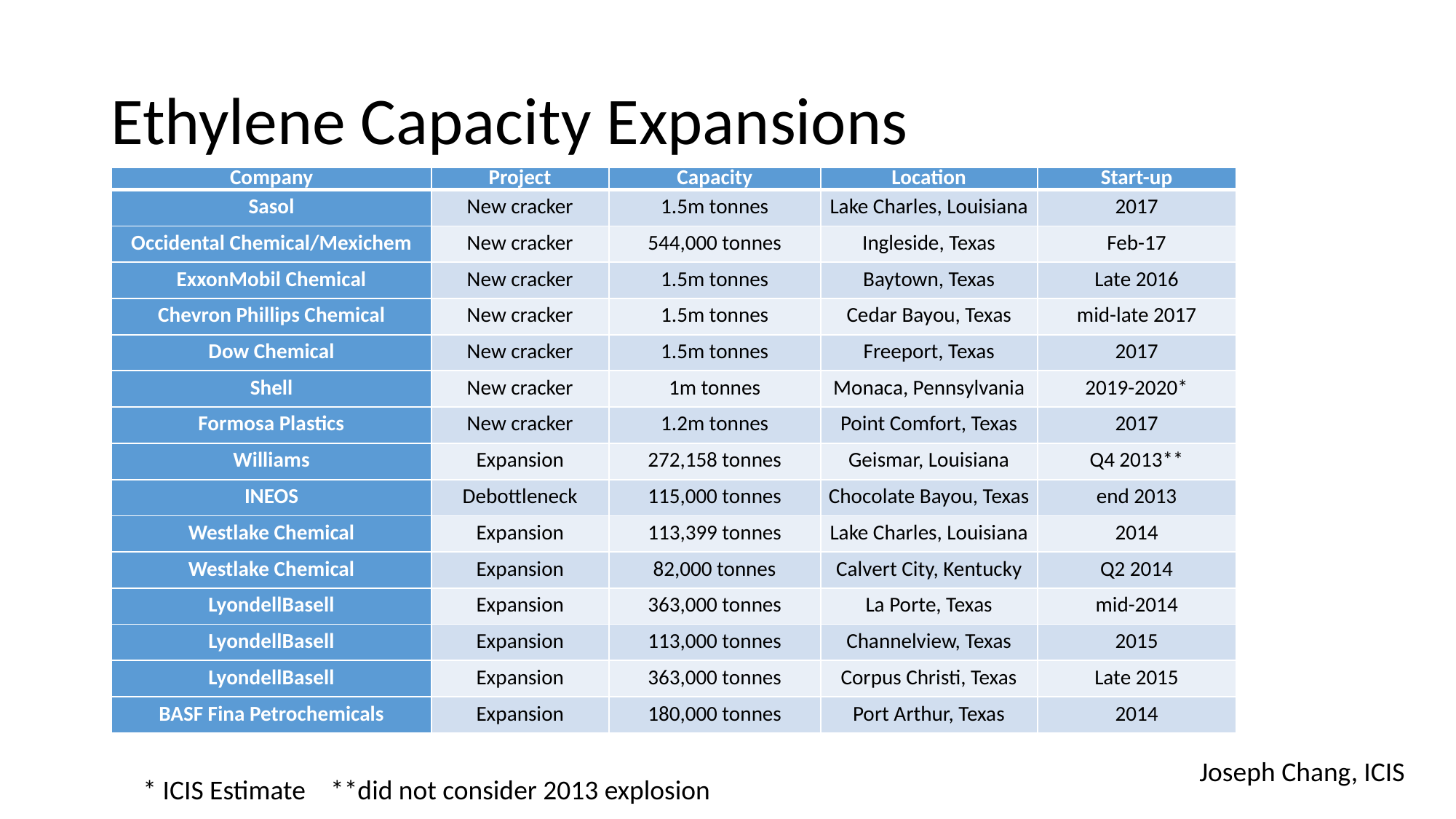

# Ethylene Capacity Expansions
| Company | Project | Capacity | Location | Start-up |
| --- | --- | --- | --- | --- |
| Sasol | New cracker | 1.5m tonnes | Lake Charles, Louisiana | 2017 |
| Occidental Chemical/Mexichem | New cracker | 544,000 tonnes | Ingleside, Texas | Feb-17 |
| ExxonMobil Chemical | New cracker | 1.5m tonnes | Baytown, Texas | Late 2016 |
| Chevron Phillips Chemical | New cracker | 1.5m tonnes | Cedar Bayou, Texas | mid-late 2017 |
| Dow Chemical | New cracker | 1.5m tonnes | Freeport, Texas | 2017 |
| Shell | New cracker | 1m tonnes | Monaca, Pennsylvania | 2019-2020\* |
| Formosa Plastics | New cracker | 1.2m tonnes | Point Comfort, Texas | 2017 |
| Williams | Expansion | 272,158 tonnes | Geismar, Louisiana | Q4 2013\*\* |
| INEOS | Debottleneck | 115,000 tonnes | Chocolate Bayou, Texas | end 2013 |
| Westlake Chemical | Expansion | 113,399 tonnes | Lake Charles, Louisiana | 2014 |
| Westlake Chemical | Expansion | 82,000 tonnes | Calvert City, Kentucky | Q2 2014 |
| LyondellBasell | Expansion | 363,000 tonnes | La Porte, Texas | mid-2014 |
| LyondellBasell | Expansion | 113,000 tonnes | Channelview, Texas | 2015 |
| LyondellBasell | Expansion | 363,000 tonnes | Corpus Christi, Texas | Late 2015 |
| BASF Fina Petrochemicals | Expansion | 180,000 tonnes | Port Arthur, Texas | 2014 |
Joseph Chang, ICIS
* ICIS Estimate    **did not consider 2013 explosion